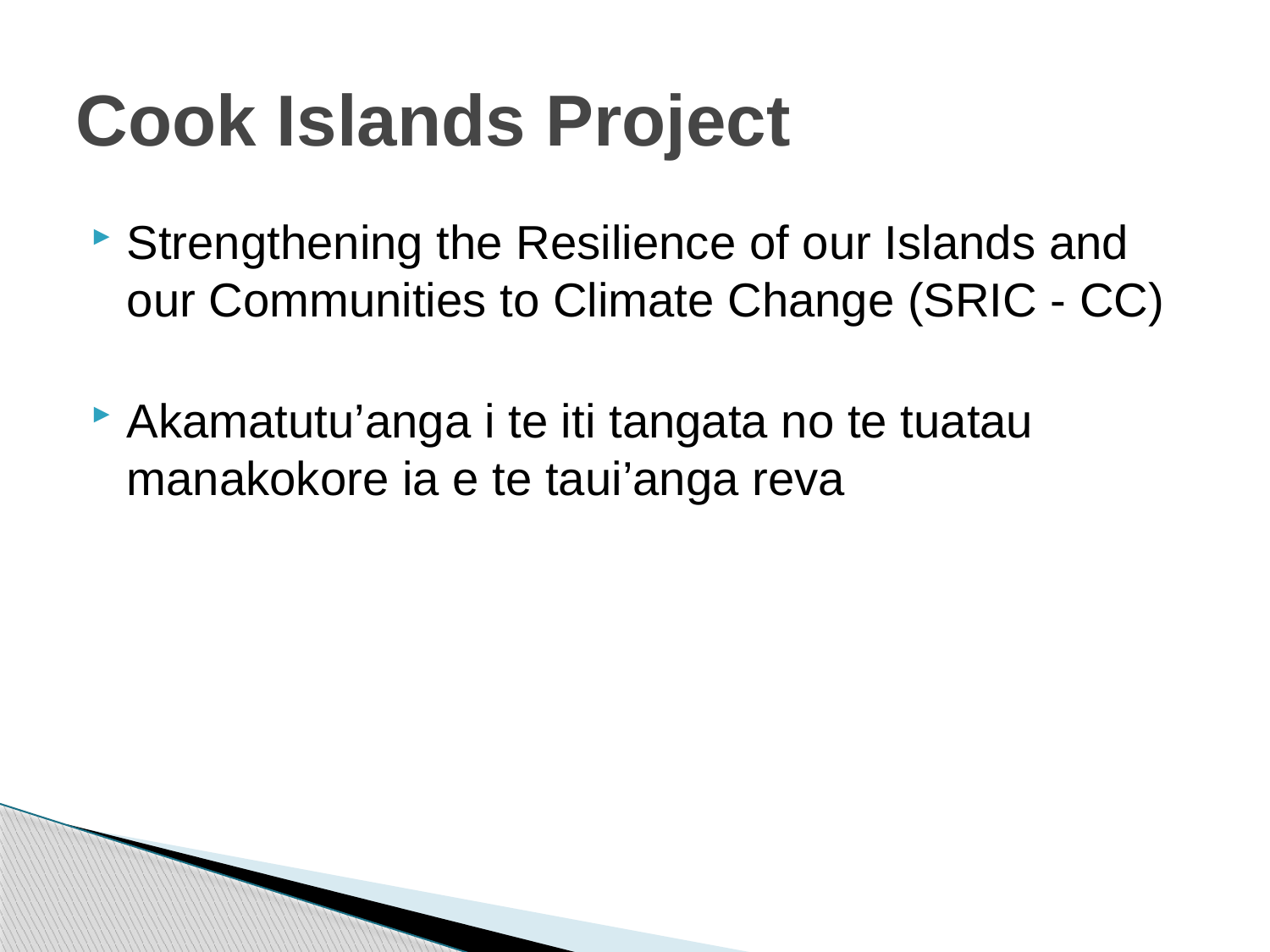

# Cook Islands Project
Strengthening the Resilience of our Islands and our Communities to Climate Change (SRIC - CC)
Akamatutu’anga i te iti tangata no te tuatau manakokore ia e te taui’anga reva